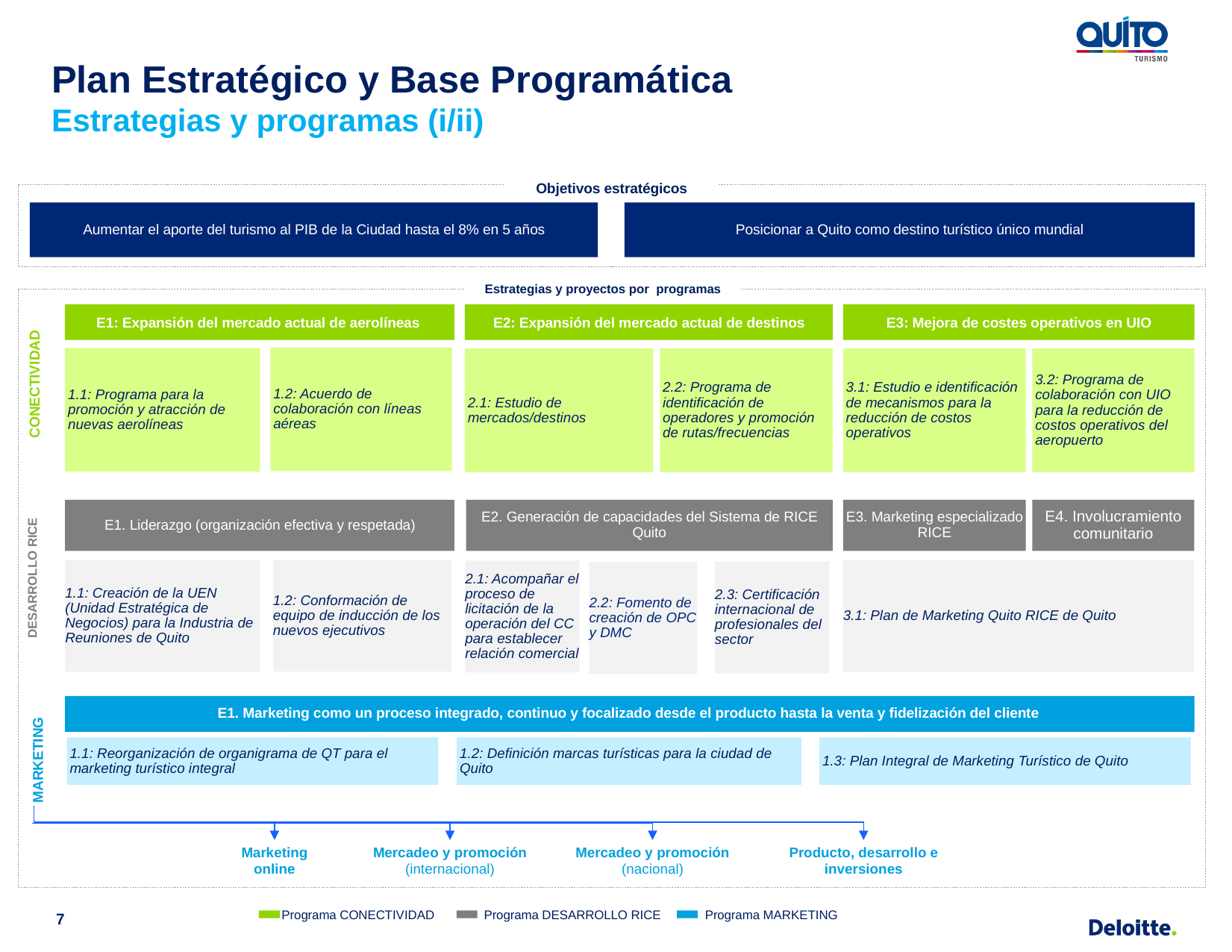

Plan Estratégico y Base Programática
Estrategias y programas (i/ii)
Objetivos estratégicos

Aumentar el aporte del turismo al PIB de la Ciudad hasta el 8% en 5 años
Posicionar a Quito como destino turístico único mundial
Estrategias y proyectos por  programas

E1: Expansión del mercado actual de aerolíneas
E2: Expansión del mercado actual de destinos
E3: Mejora de costes operativos en UIO
1.2: Acuerdo de colaboración con líneas aéreas
1.1: Programa para la promoción y atracción de nuevas aerolíneas
2.1: Estudio de mercados/destinos
2.2: Programa de identificación de operadores y promoción de rutas/frecuencias
3.1: Estudio e identificación de mecanismos para la reducción de costos operativos
3.2: Programa de colaboración con UIO para la reducción de costos operativos del aeropuerto
CONECTIVIDAD
E1. Liderazgo (organización efectiva y respetada)
E2. Generación de capacidades del Sistema de RICE Quito
E3. Marketing especializado RICE
E4. Involucramiento comunitario
1.2: Conformación de equipo de inducción de los nuevos ejecutivos
1.1: Creación de la UEN (Unidad Estratégica de Negocios) para la Industria de Reuniones de Quito
3.1: Plan de Marketing Quito RICE de Quito
2.1: Acompañar el proceso de licitación de la operación del CC para establecer relación comercial
2.3: Certificación internacional de profesionales del sector
2.2: Fomento de creación de OPC y DMC
DESARROLLO RICE
E1. Marketing como un proceso integrado, continuo y focalizado desde el producto hasta la venta y fidelización del cliente
1.1: Reorganización de organigrama de QT para el marketing turístico integral
1.2: Definición marcas turísticas para la ciudad de Quito
1.3: Plan Integral de Marketing Turístico de Quito
MARKETING
Marketing online
Mercadeo y promoción (internacional)
Mercadeo y promoción (nacional)
Producto, desarrollo e inversiones
Programa CONECTIVIDAD
Programa DESARROLLO RICE
Programa MARKETING

7